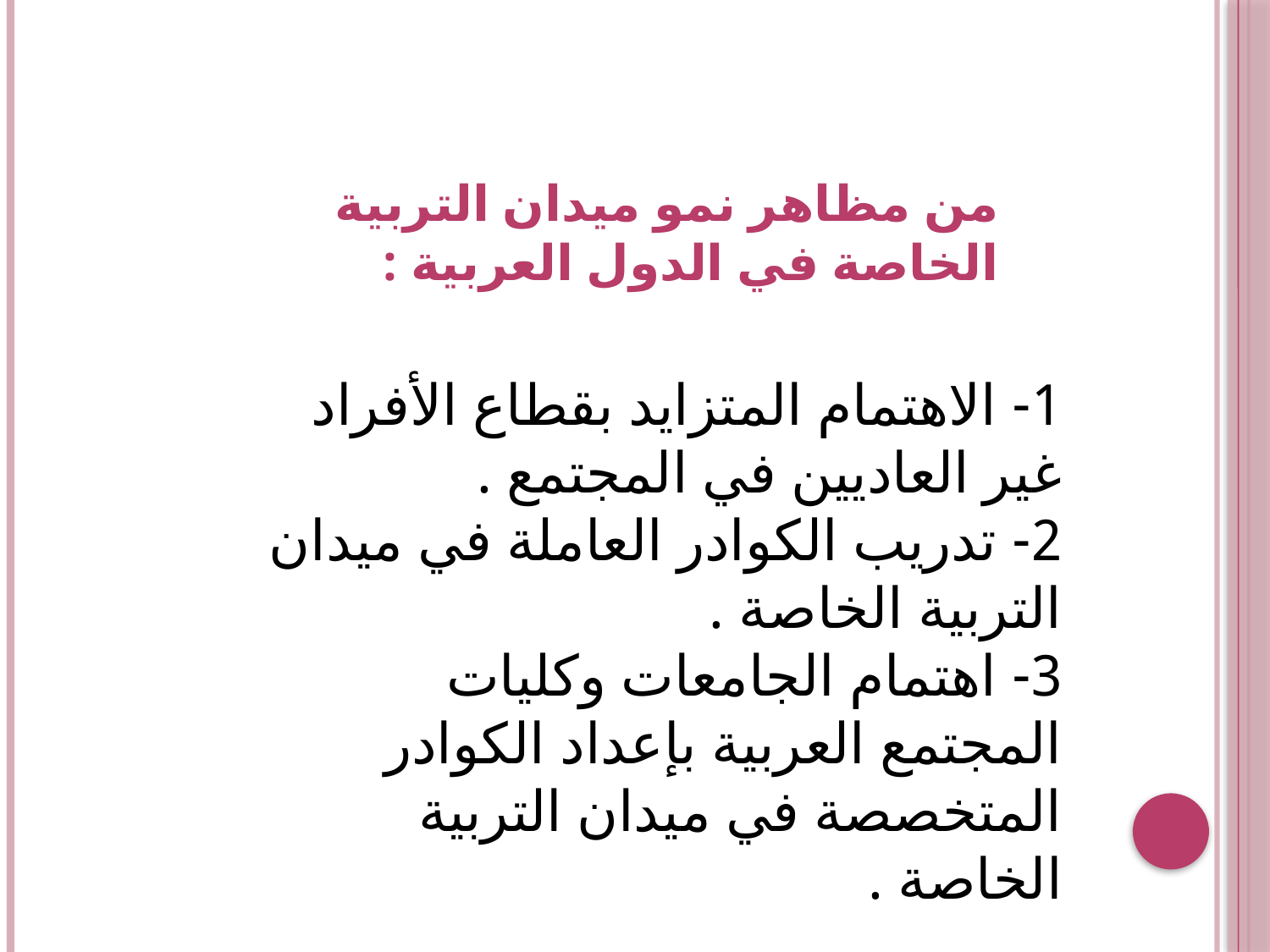

من مظاهر نمو ميدان التربية الخاصة في الدول العربية :
1- الاهتمام المتزايد بقطاع الأفراد غير العاديين في المجتمع .
2- تدريب الكوادر العاملة في ميدان التربية الخاصة .
3- اهتمام الجامعات وكليات المجتمع العربية بإعداد الكوادر المتخصصة في ميدان التربية الخاصة .